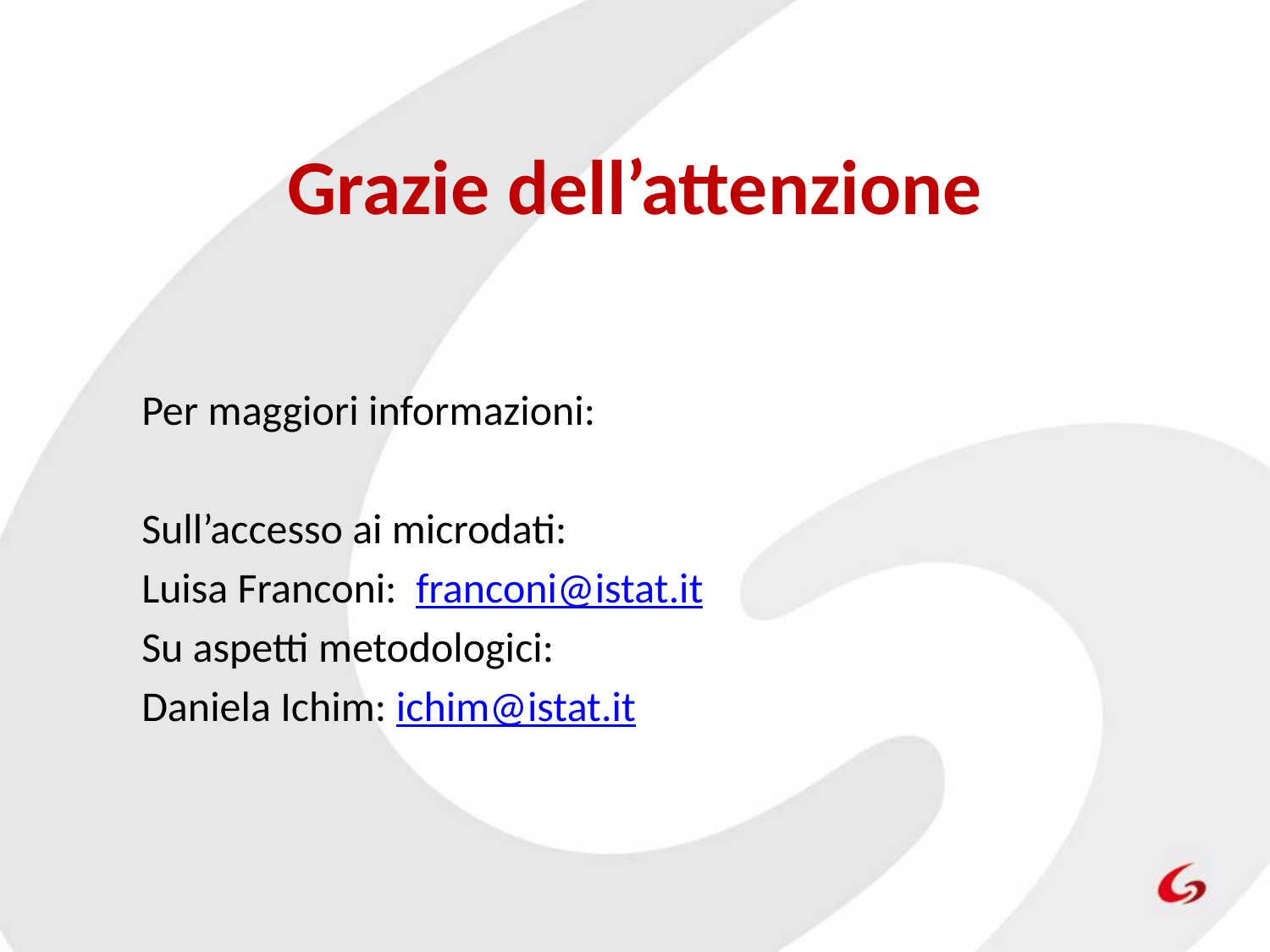

# Grazie dell’attenzione
Per maggiori informazioni:

Sull’accesso ai microdati:
Luisa Franconi:  franconi@istat.it
Su aspetti metodologici:
Daniela Ichim: ichim@istat.it